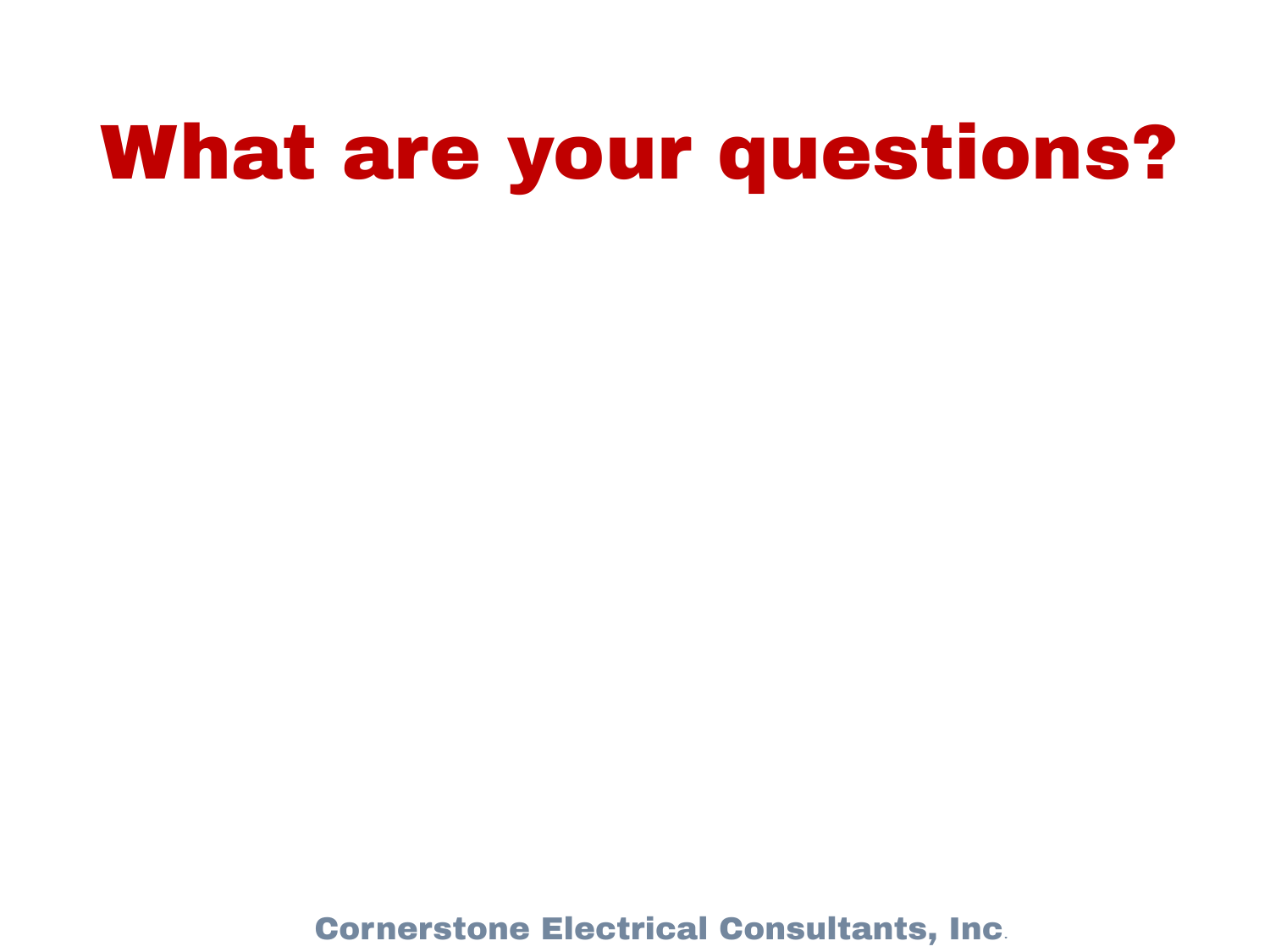

# What are your questions?
Cornerstone Electrical Consultants, Inc.